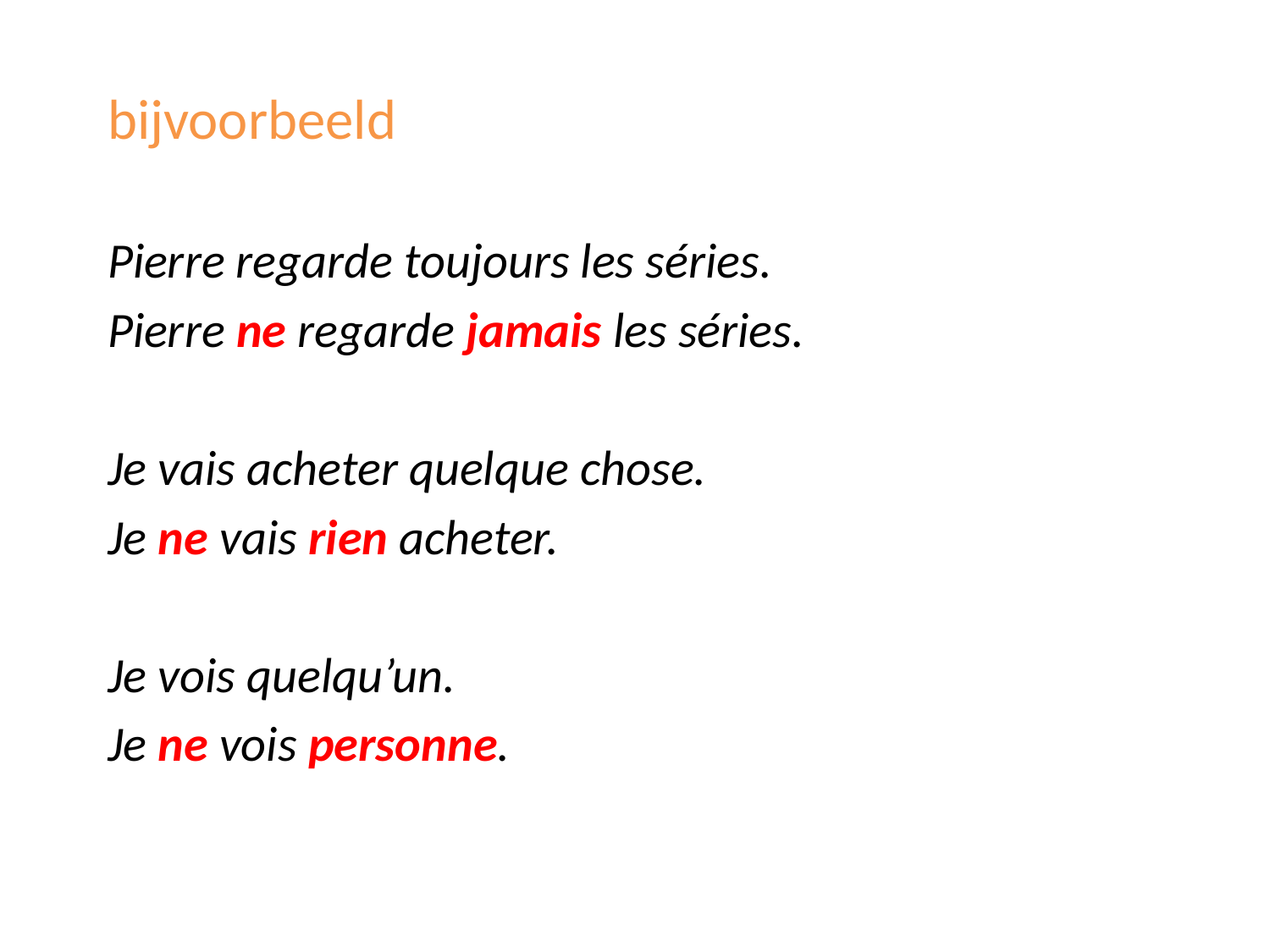

bijvoorbeeld

Pierre regarde toujours les séries.
Pierre ne regarde jamais les séries.

Je vais acheter quelque chose.
Je ne vais rien acheter.

Je vois quelqu’un.
Je ne vois personne.